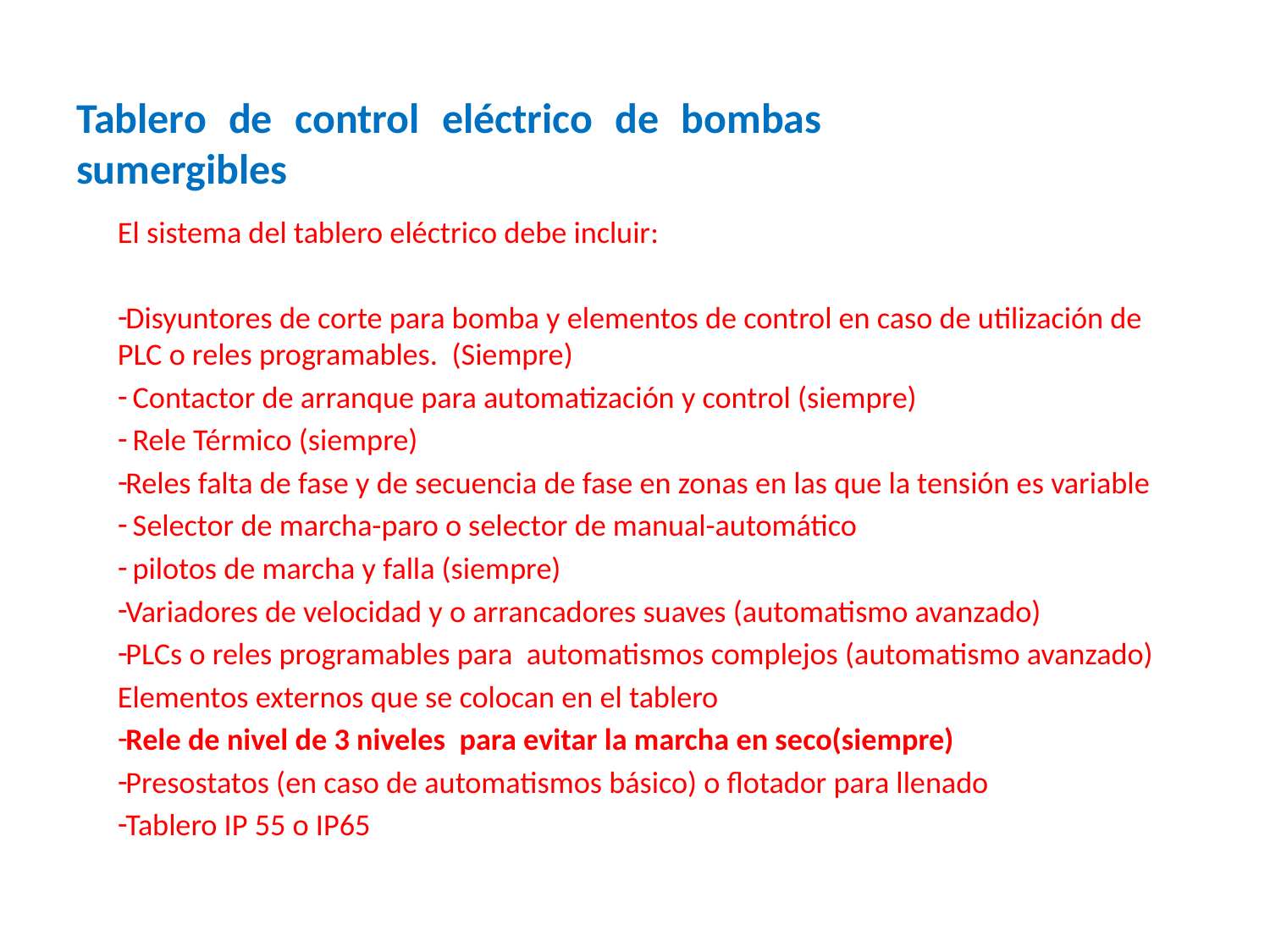

# Tablero de control eléctrico de bombas sumergibles
El sistema del tablero eléctrico debe incluir:

Disyuntores de corte para bomba y elementos de control en caso de utilización de PLC o reles programables.  (Siempre)
 Contactor de arranque para automatización y control (siempre)
 Rele Térmico (siempre)
Reles falta de fase y de secuencia de fase en zonas en las que la tensión es variable
 Selector de marcha-paro o selector de manual-automático
 pilotos de marcha y falla (siempre)
Variadores de velocidad y o arrancadores suaves (automatismo avanzado)
PLCs o reles programables para  automatismos complejos (automatismo avanzado)
Elementos externos que se colocan en el tablero
Rele de nivel de 3 niveles  para evitar la marcha en seco(siempre)
Presostatos (en caso de automatismos básico) o flotador para llenado
Tablero IP 55 o IP65